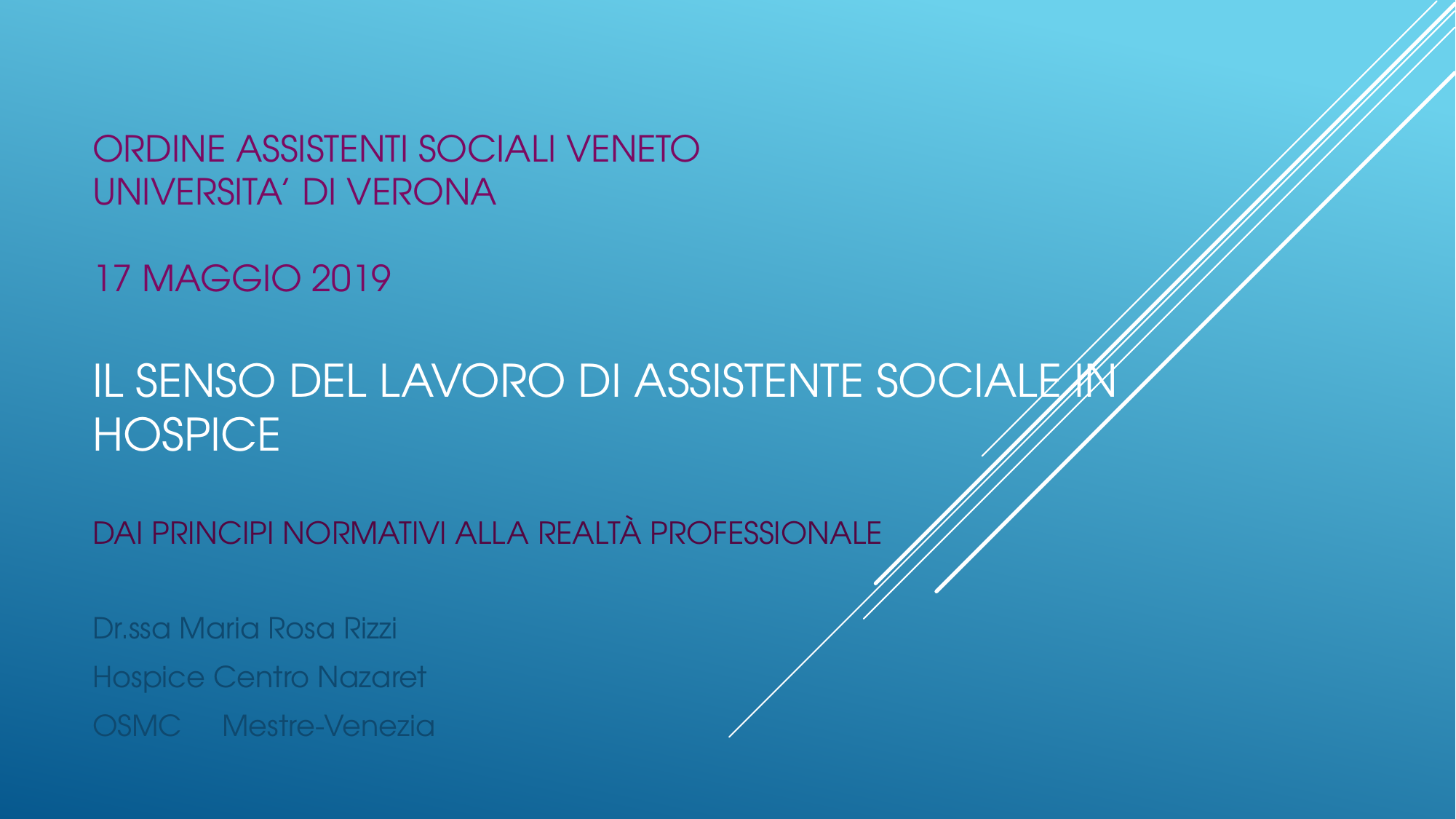

# Ordine assistenti sociali VENETO universita’ di verona 17 MAGGIO 2019 Il senso del lavoro di assistente sociale in hospice dai principi normativi alla realtà professionale

Dr.ssa Maria Rosa Rizzi
Hospice Centro Nazaret
OSMC     Mestre-Venezia